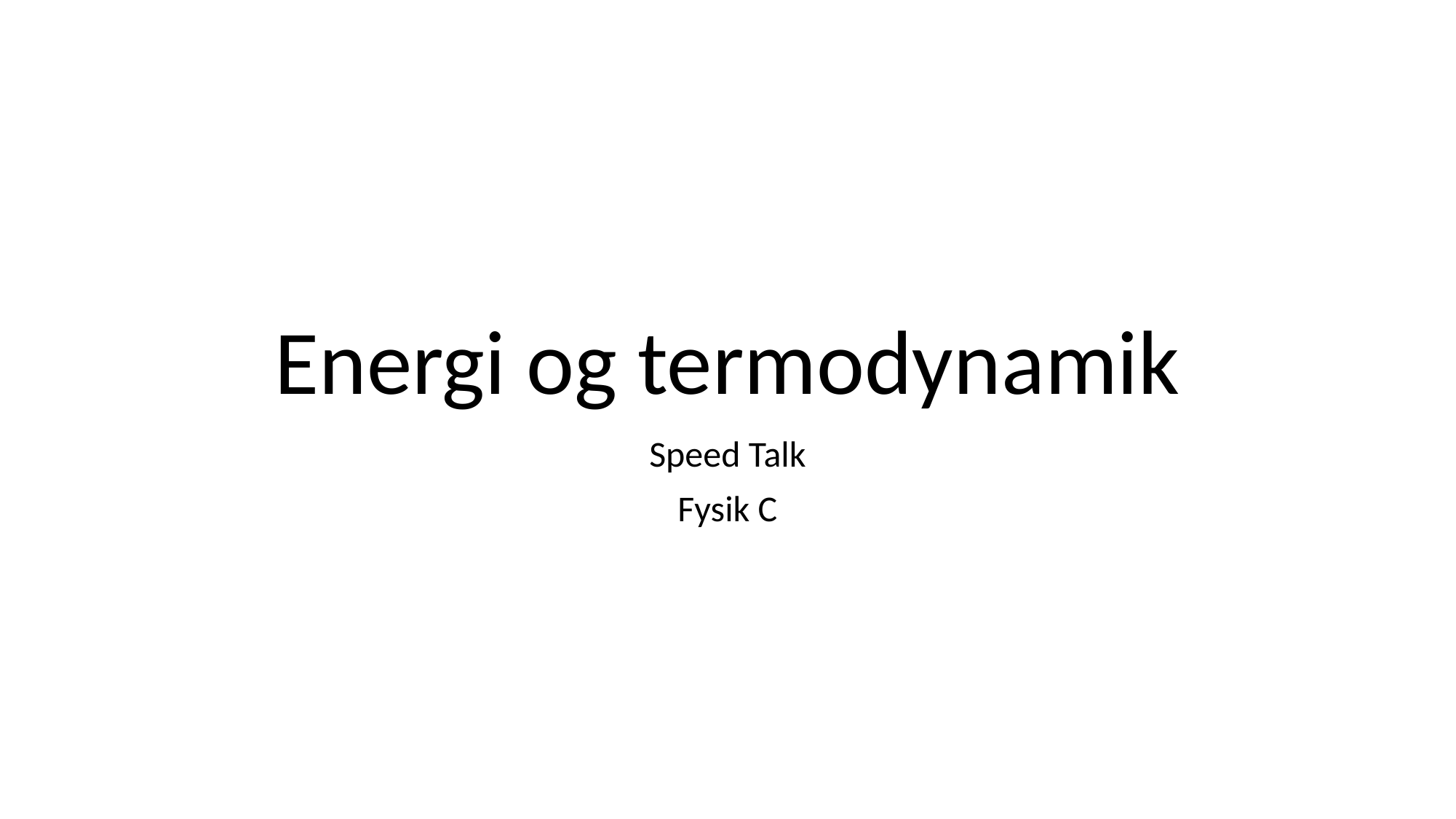

# Energi og termodynamik
Speed Talk
Fysik C